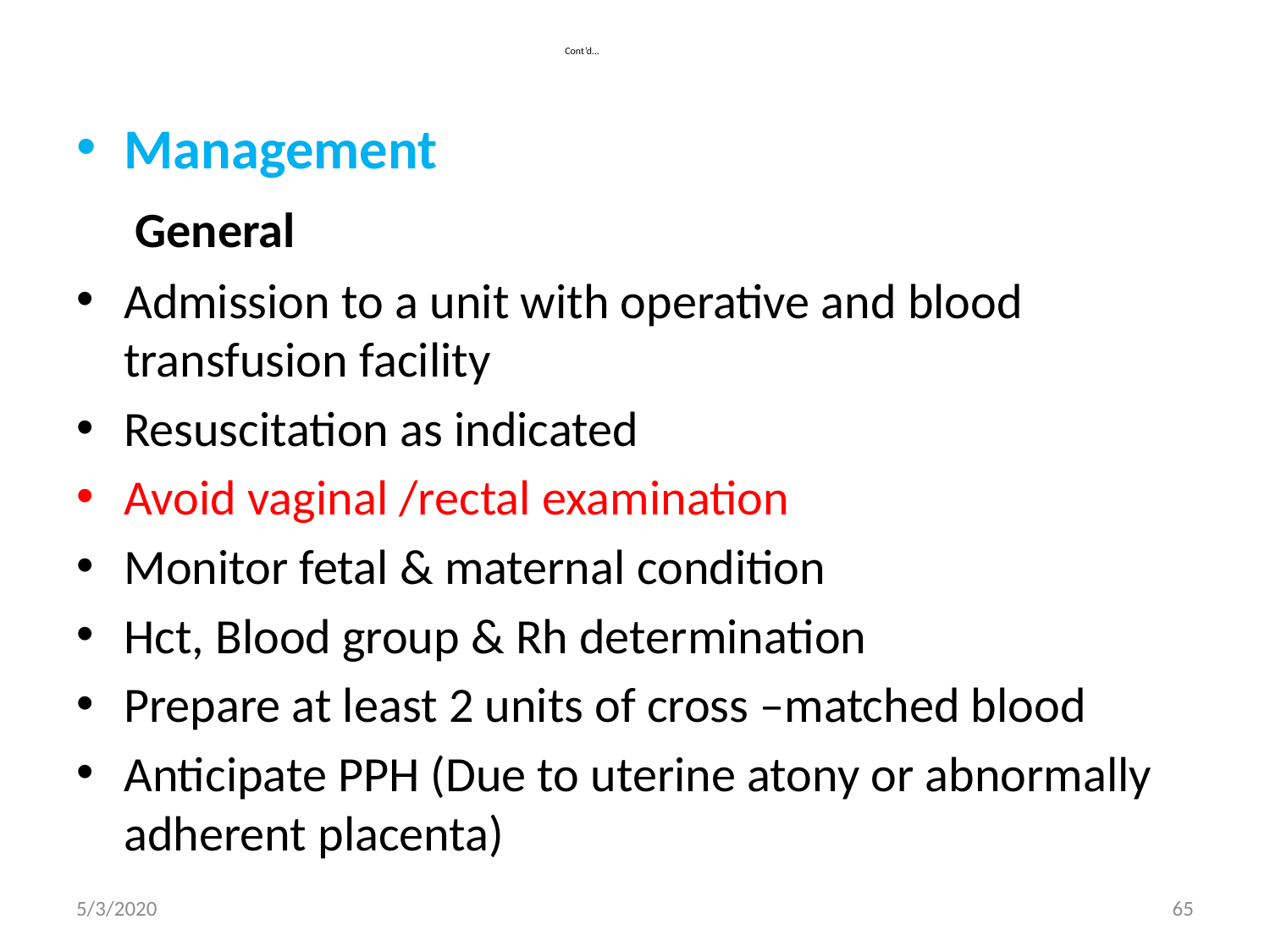

# Cont’d…
Management
	 General
Admission to a unit with operative and blood transfusion facility
Resuscitation as indicated
Avoid vaginal /rectal examination
Monitor fetal & maternal condition
Hct, Blood group & Rh determination
Prepare at least 2 units of cross –matched blood
Anticipate PPH (Due to uterine atony or abnormally adherent placenta)

5/3/2020
65